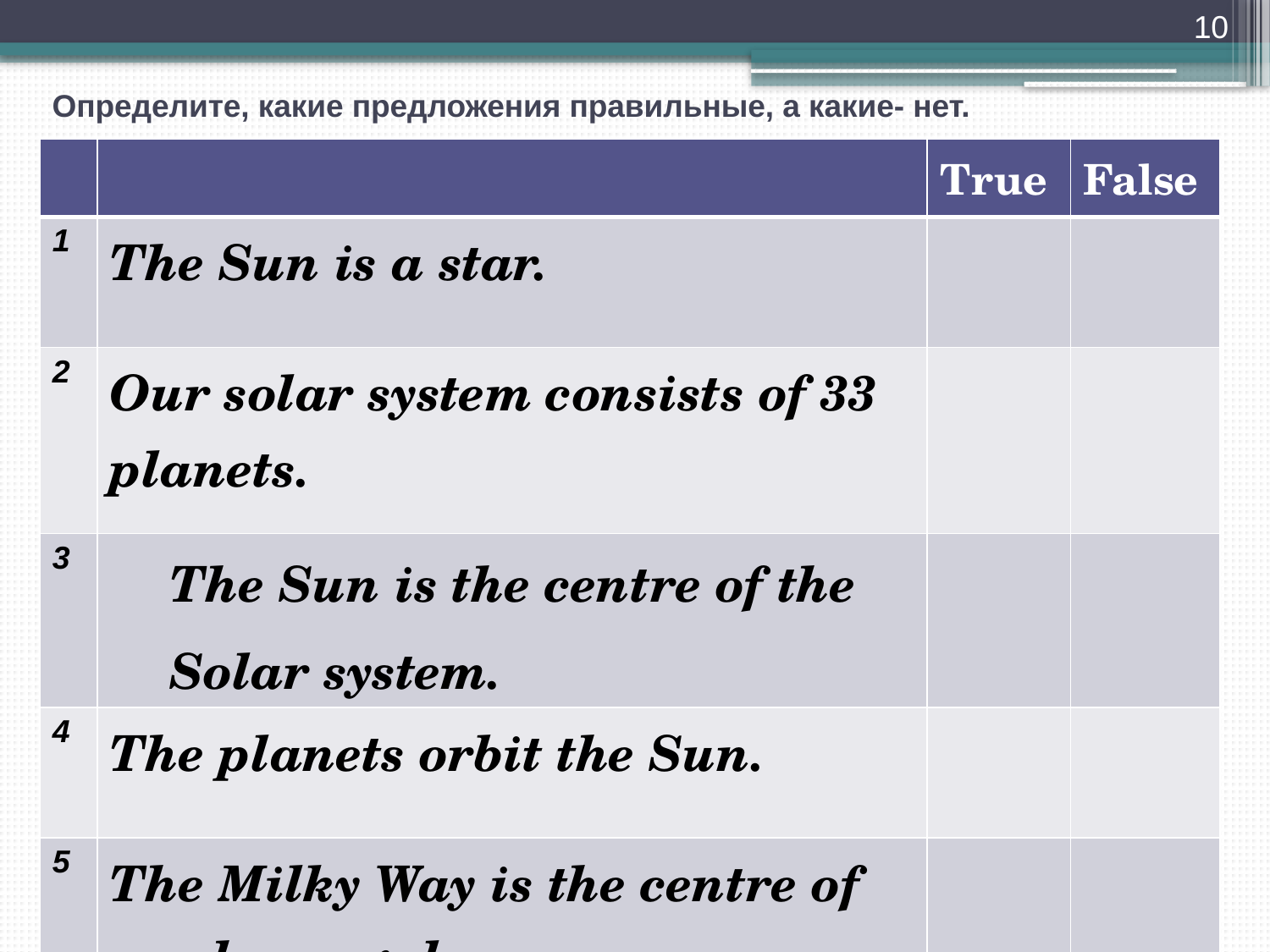

10
# Определите, какие предложения правильные, а какие- нет.
|  |  | True | False |
| --- | --- | --- | --- |
| 1 | The Sun is a star. |  |  |
| 2 | Our solar system consists of 33 planets. |  |  |
| 3 | The Sun is the centre of the Solar system. |  |  |
| 4 | The planets orbit the Sun. |  |  |
| 5 | The Milky Way is the centre of our home galaxy. |  |  |